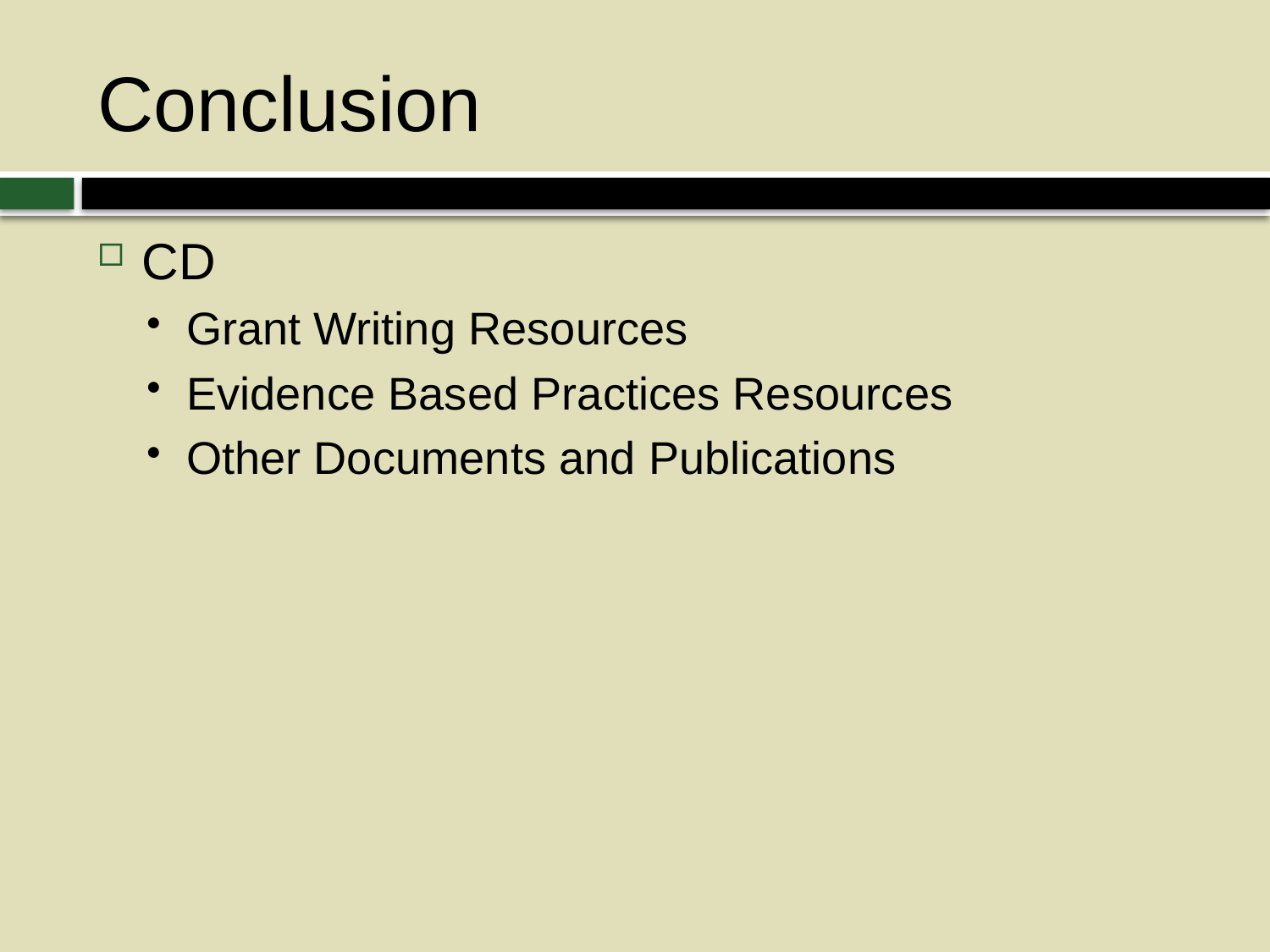

# Conclusion
CD
Grant Writing Resources
Evidence Based Practices Resources
Other Documents and Publications